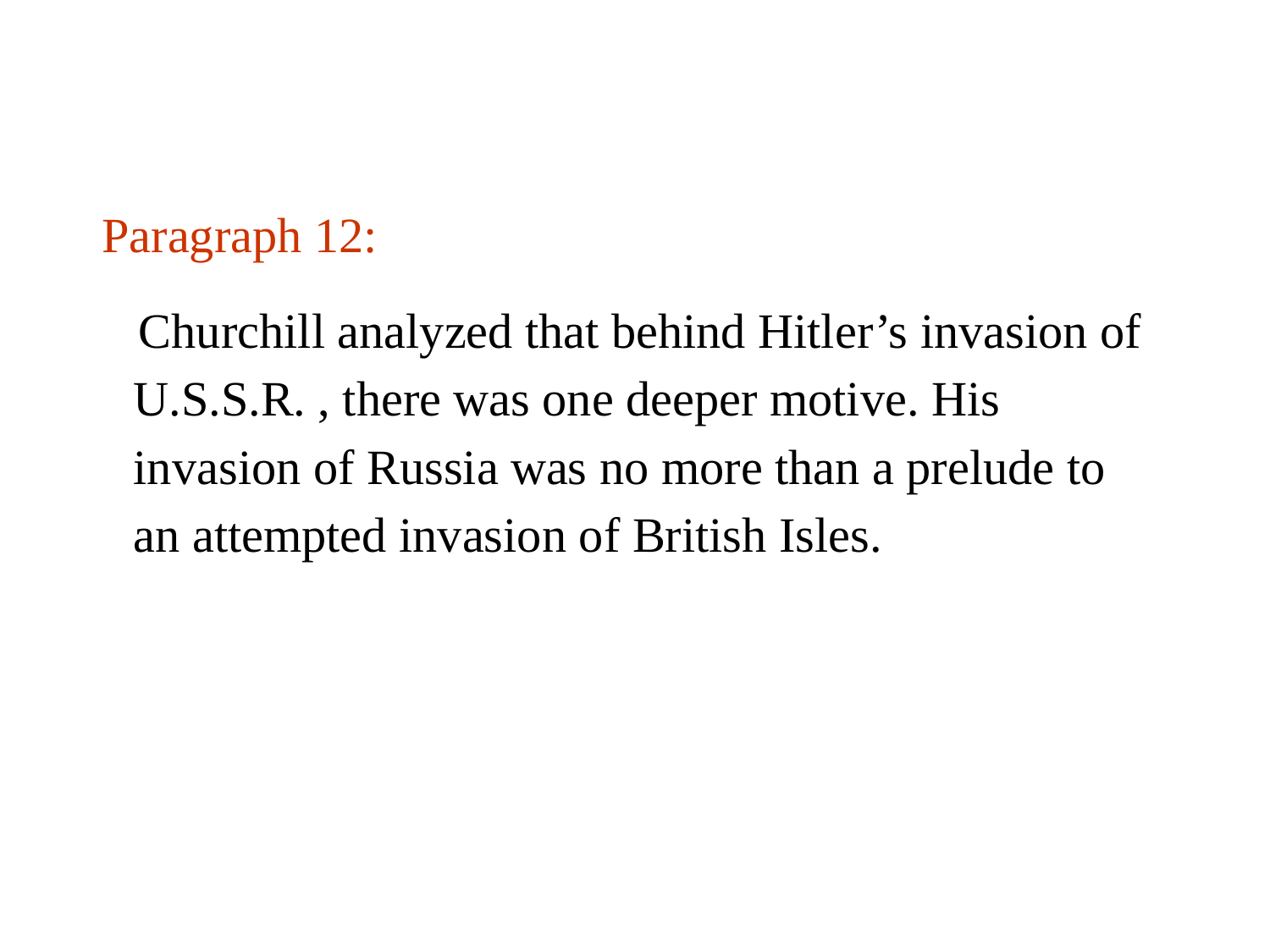

Paragraph 12:
   Churchill analyzed that behind Hitler’s invasion of U.S.S.R. , there was one deeper motive. His invasion of Russia was no more than a prelude to an attempted invasion of British Isles.